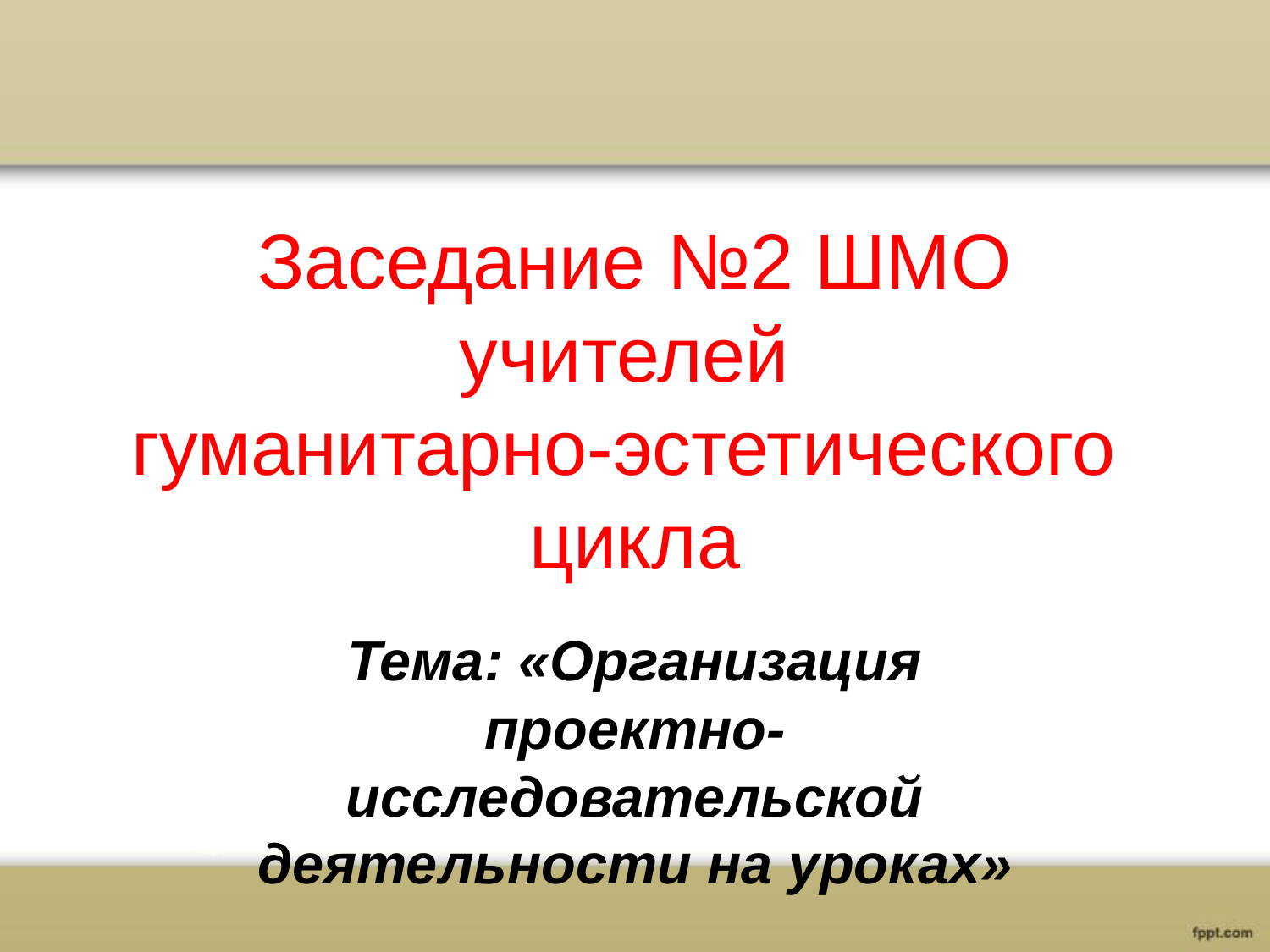

# Заседание №2 ШМО учителей гуманитарно-эстетического  цикла

Тема: «Организация проектно-исследовательской деятельности на уроках»